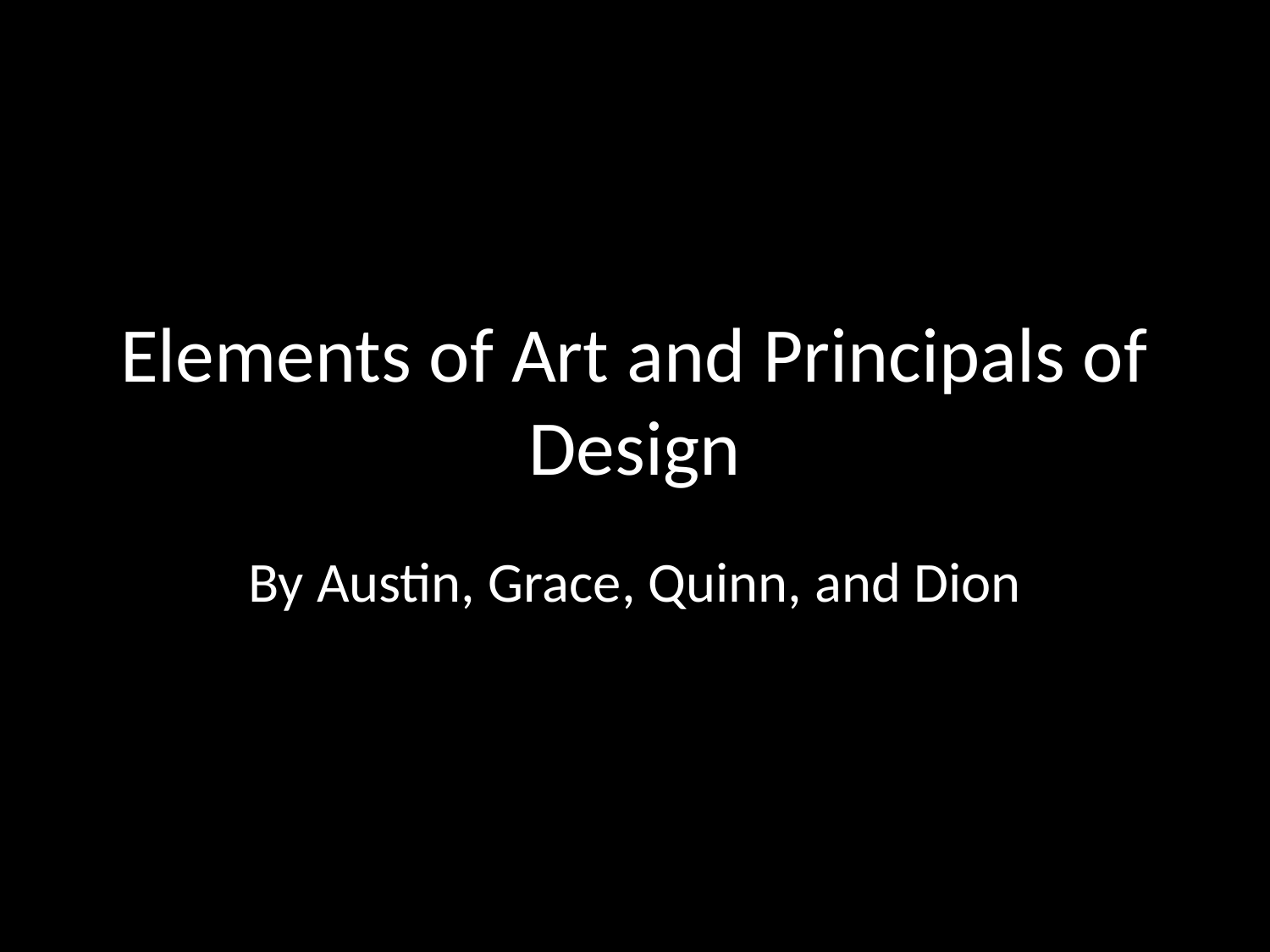

# Elements of Art and Principals of Design
By Austin, Grace, Quinn, and Dion